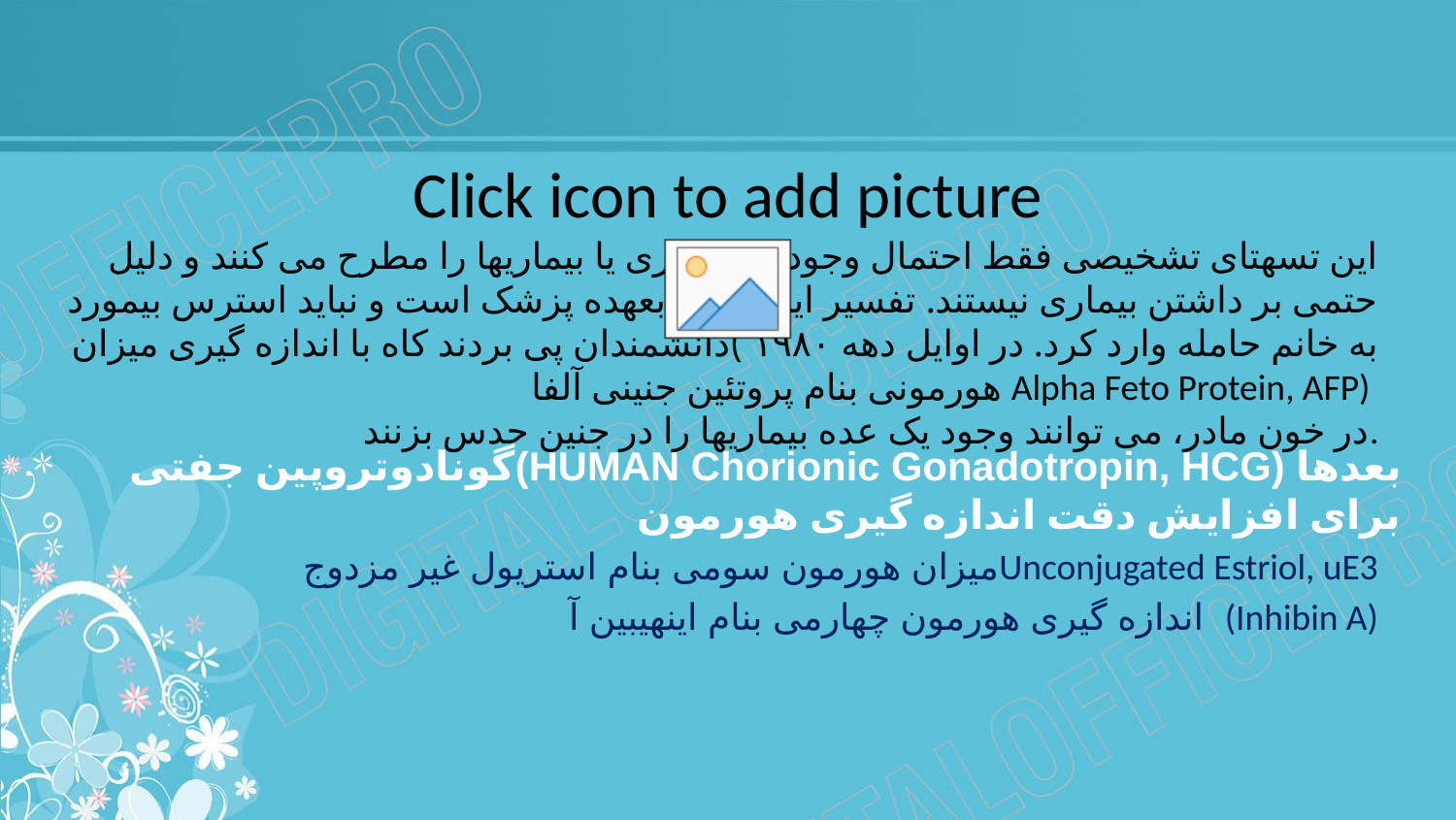

این تسهتای تشخیصی فقط احتمال وجود یک بیماری یا بیماریها را مطرح می کنند و دلیل حتمی بر داشتن بیماری نیستند. تفسیر این تستها بعهده پزشک است و نباید استرس بیمورد به خانم حامله وارد کرد. در اوایل دهه ۱۹۸۰ )دانشمندان پی بردند کاه با اندازه گیری میزان هورمونی بنام پروتئین جنینی آلفا Alpha Feto Protein, AFP)
در خون مادر، می توانند وجود یک عده بیماریها را در جنین حدس بزنند.
# گونادوتروپین جفتی(HUMAN Chorionic Gonadotropin, HCG) بعدها برای افزایش دقت اندازه گیری هورمون
میزان هورمون سومی بنام استریول غیر مزدوجUnconjugated Estriol, uE3
اندازه گیری هورمون چهارمی بنام اینهیبین آ  (Inhibin A)